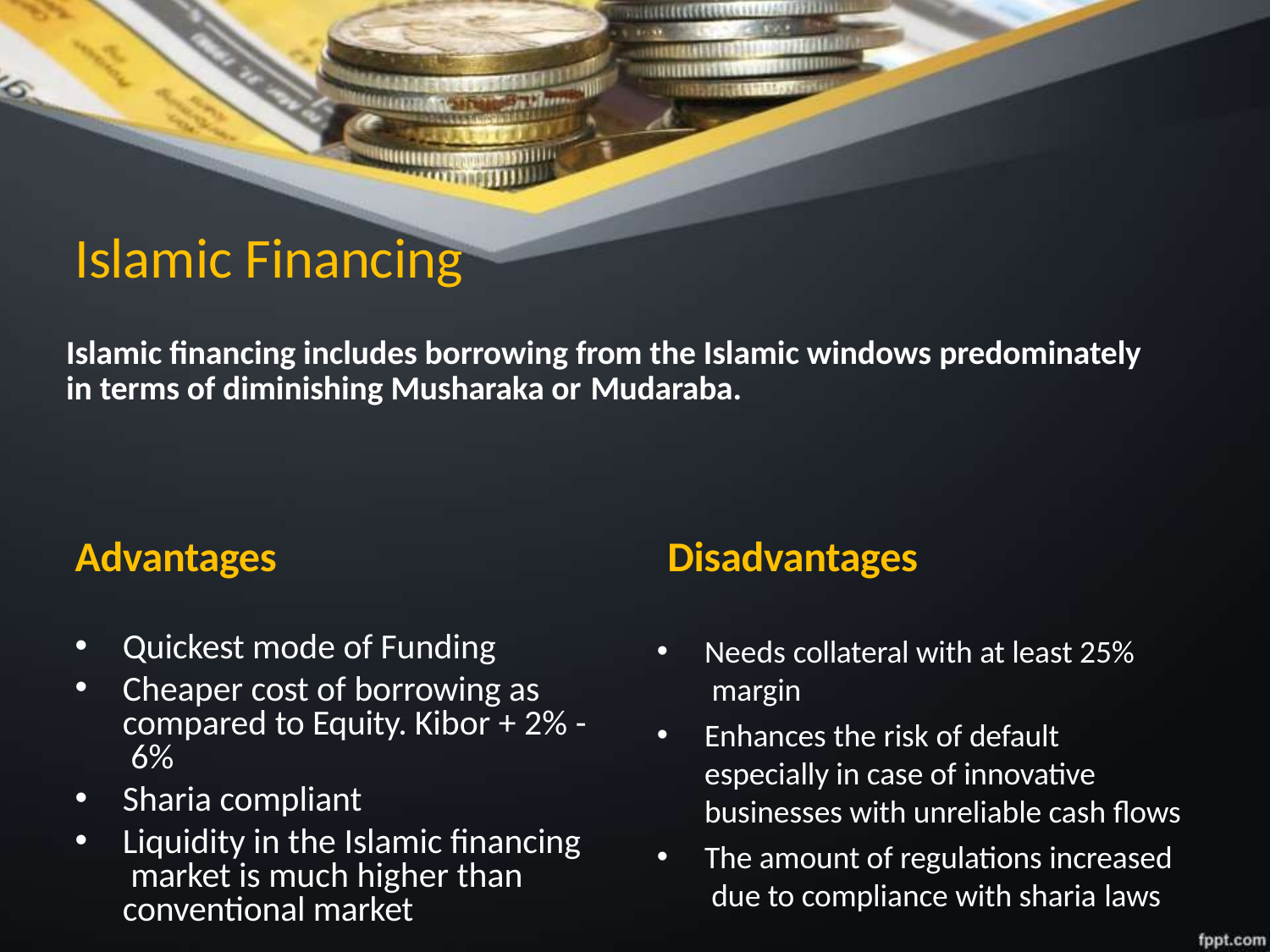

# Islamic Financing
Islamic financing includes borrowing from the Islamic windows predominately  in terms of diminishing Musharaka or Mudaraba.

Advantages	Disadvantages
Quickest mode of Funding
Cheaper cost of borrowing as  compared to Equity. Kibor + 2% -  6%
Sharia compliant
Liquidity in the Islamic financing  market is much higher than  conventional market
Needs collateral with at least 25%  margin
Enhances the risk of default  especially in case of innovative  businesses with unreliable cash flows
The amount of regulations increased  due to compliance with sharia laws